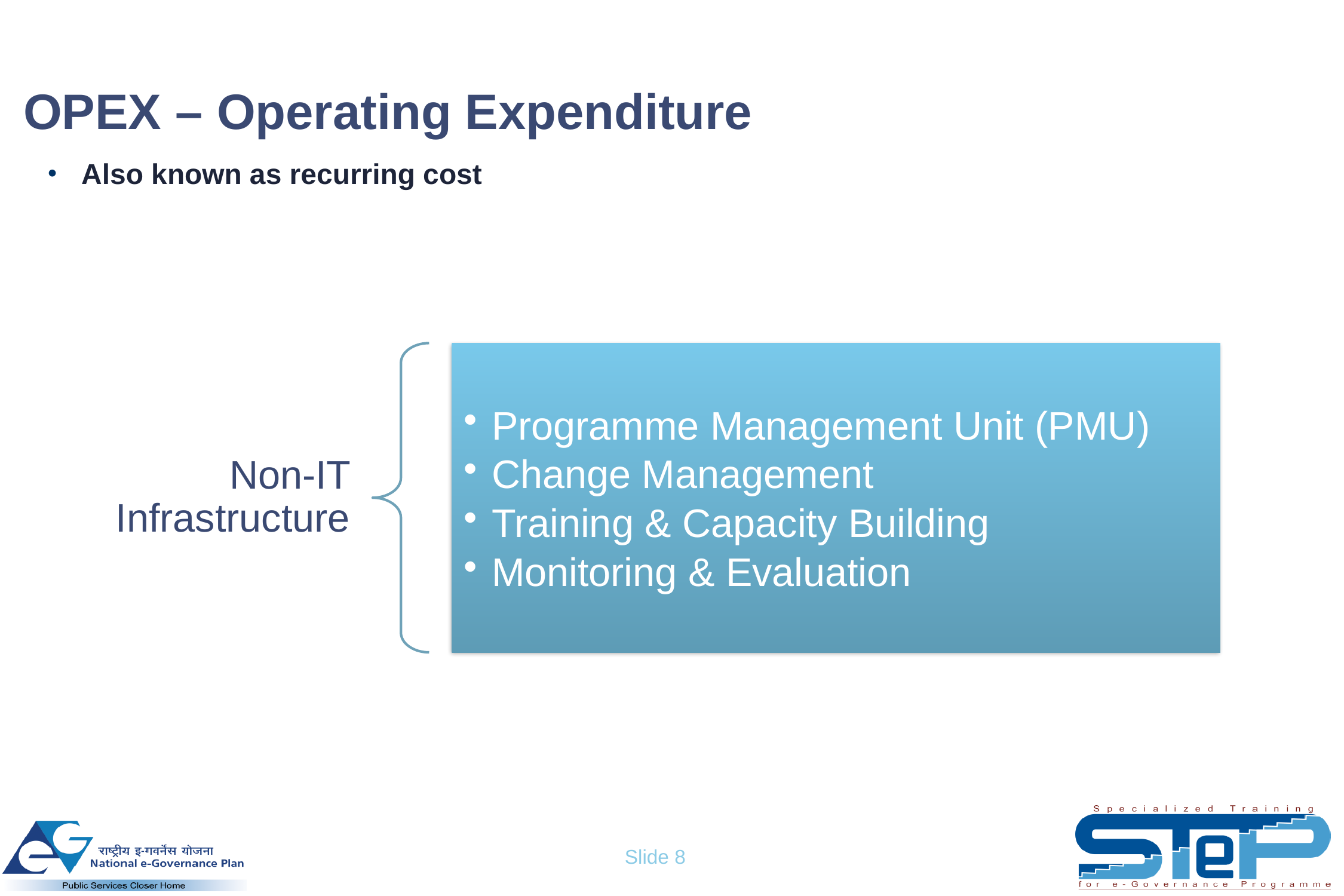

# OPEX – Operating Expenditure
Also known as recurring cost

Non-IT Infrastructure

Programme Management Unit (PMU)
Change Management
Training & Capacity Building
Monitoring & Evaluation